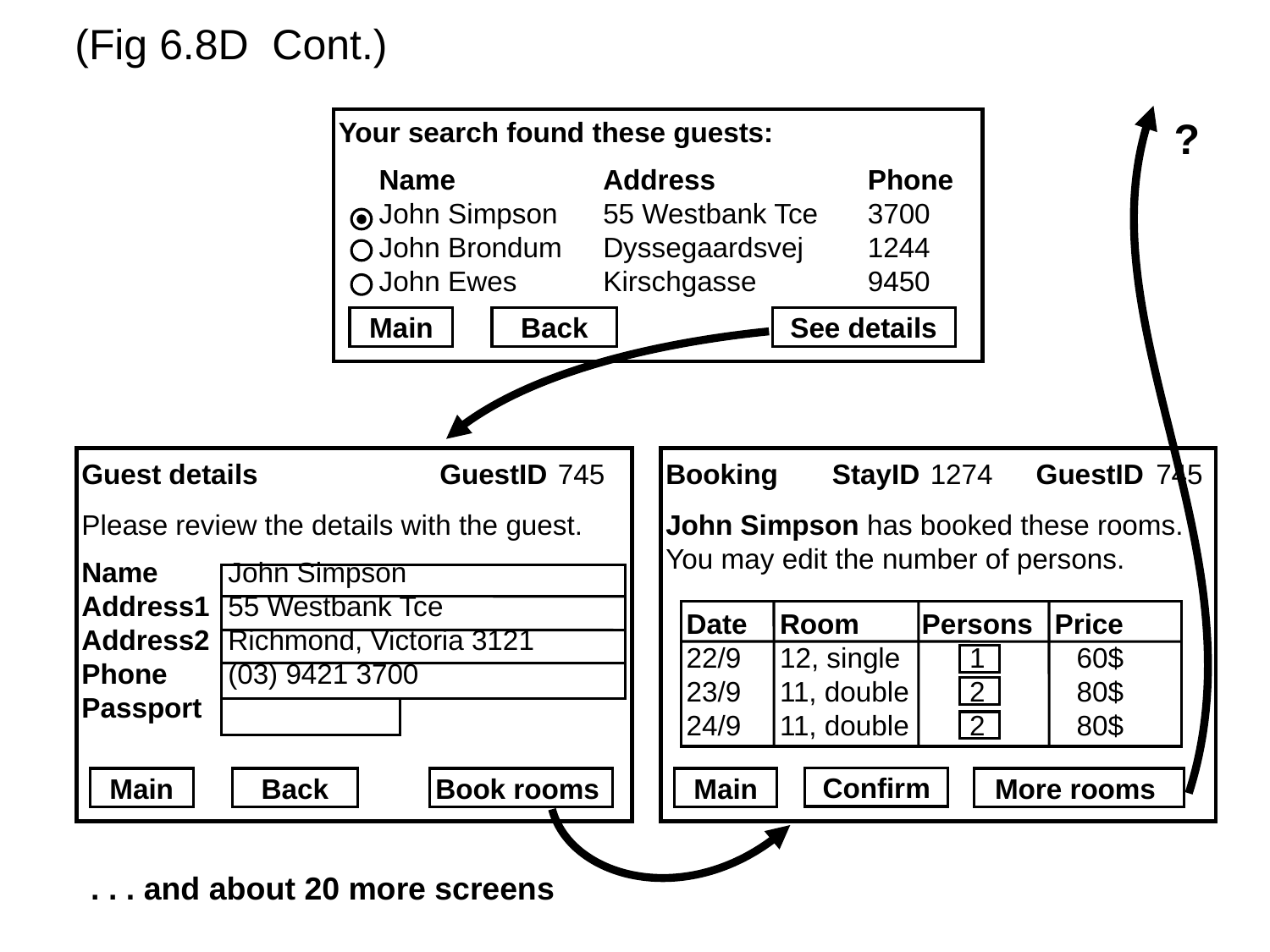

(Fig 6.8D  Cont.)
?

. . . and about 20 more screens
Your search found these guests:
	Name	Address	Phone
	John Simpson	55 Westbank Tce	3700
	John Brondum	Dyssegaardsvej	1244
	John Ewes	Kirschgasse	9450

Main
Back
See details

Guest details	GuestID	745
Please review the details with the guest.
Name	John Simpson
Address1	55 Westbank Tce
Address2	Richmond, Victoria 3121
Phone	(03) 9421 3700
Passport

Main
Back
Book rooms
Booking	 StayID	1274 	GuestID	745
John Simpson has booked these rooms.
You may edit the number of persons.

Date	Room	Persons	Price
22/9	12, single	1	60$
23/9	11, double	2	80$
24/9	11, double	2	80$

Confirm
Main
More rooms